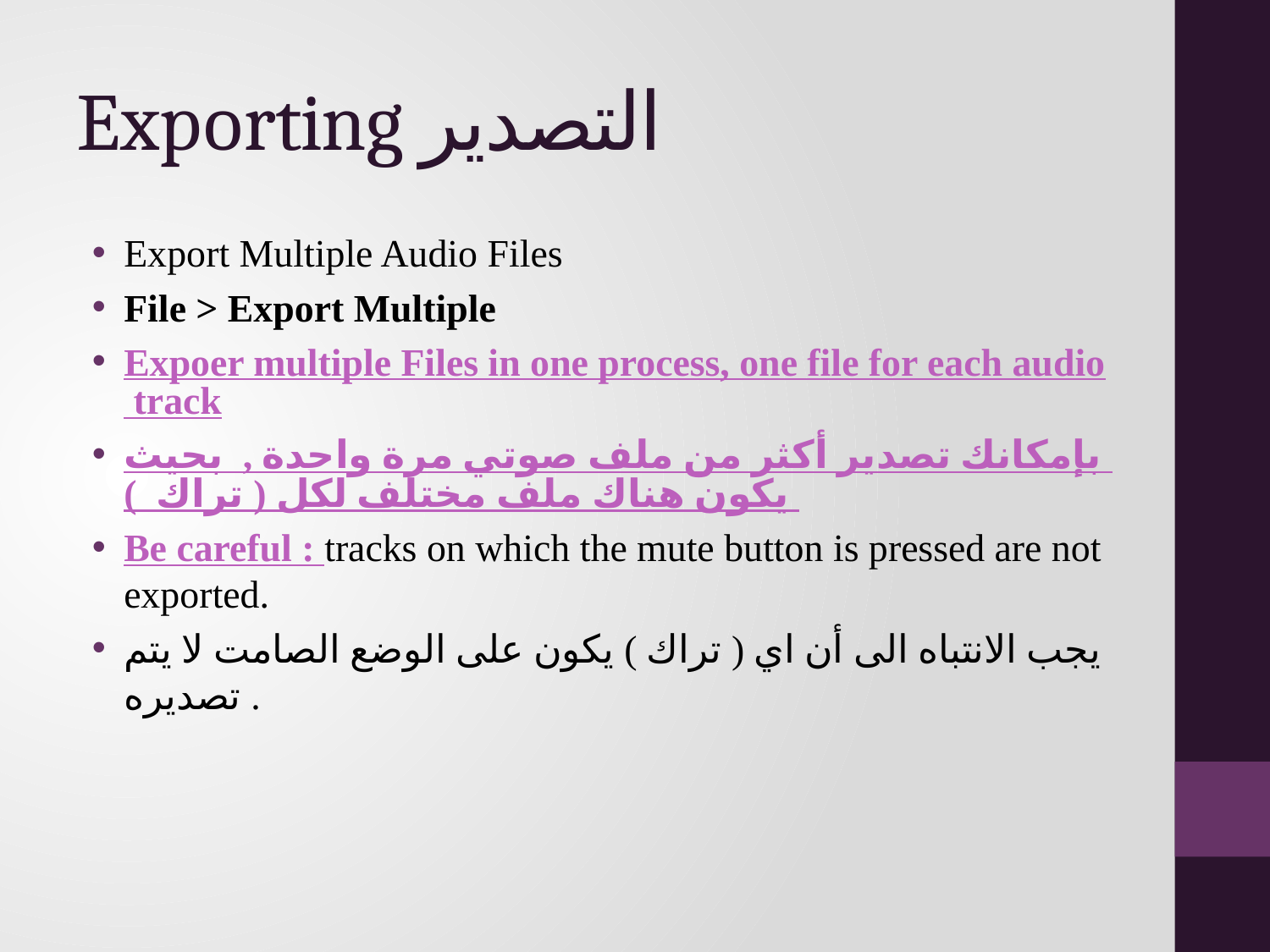

# Exporting التصدير
Export Multiple Audio Files
File > Export Multiple
Expoer multiple Files in one process, one file for each audio track
بإمكانك تصدير أكثر من ملف صوتي مرة واحدة , بحيث يكون هناك ملف مختلف لكل ( تراك )
Be careful : tracks on which the mute button is pressed are not exported.
يجب الانتباه الى أن اي ( تراك ) يكون على الوضع الصامت لا يتم تصديره .